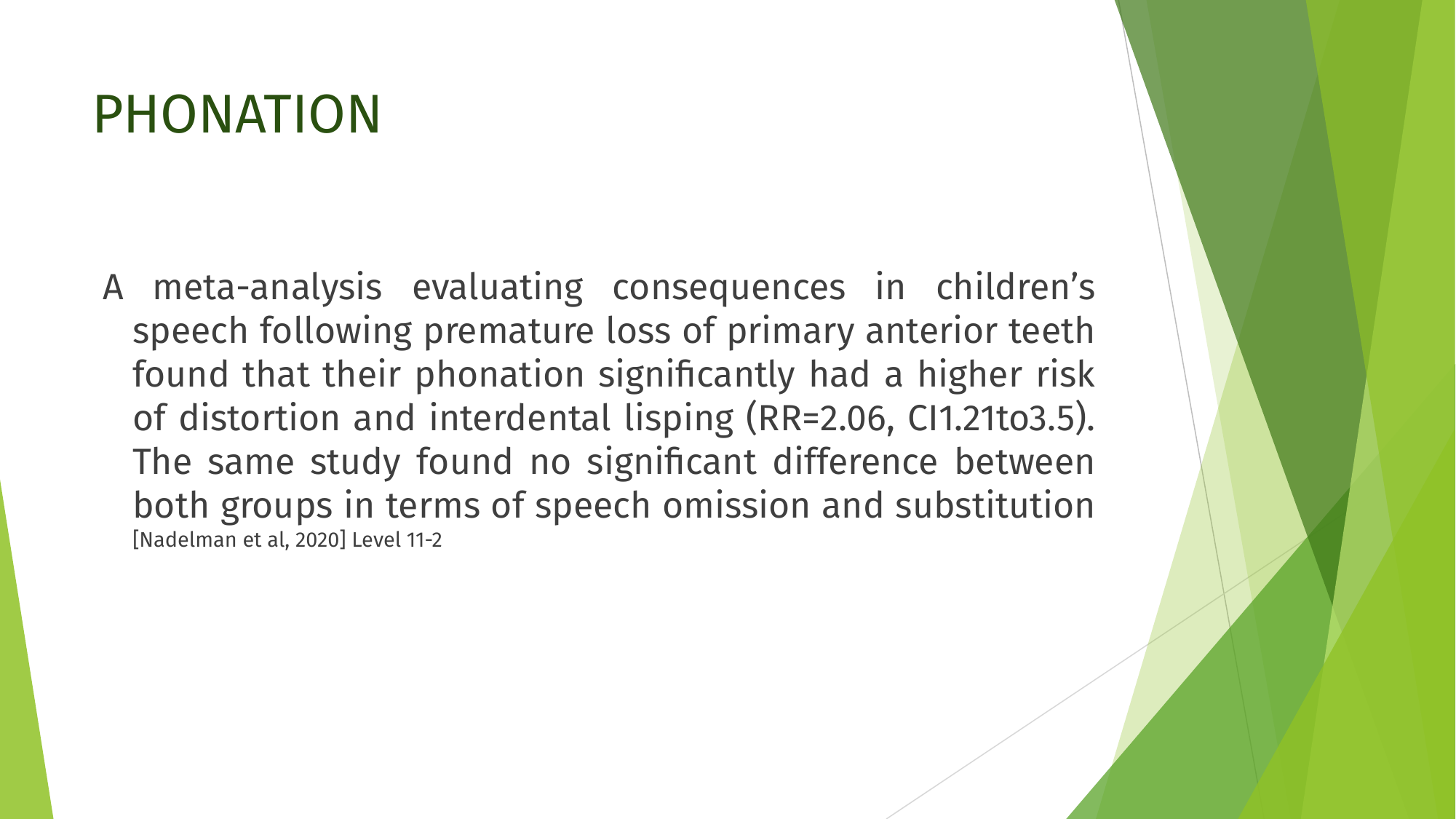

# PHONATION
A meta-analysis evaluating consequences in children’s speech following premature loss of primary anterior teeth found that their phonation significantly had a higher risk of distortion and interdental lisping (RR=2.06, CI1.21to3.5). The same study found no significant difference between both groups in terms of speech omission and substitution [Nadelman et al, 2020] Level 11-2